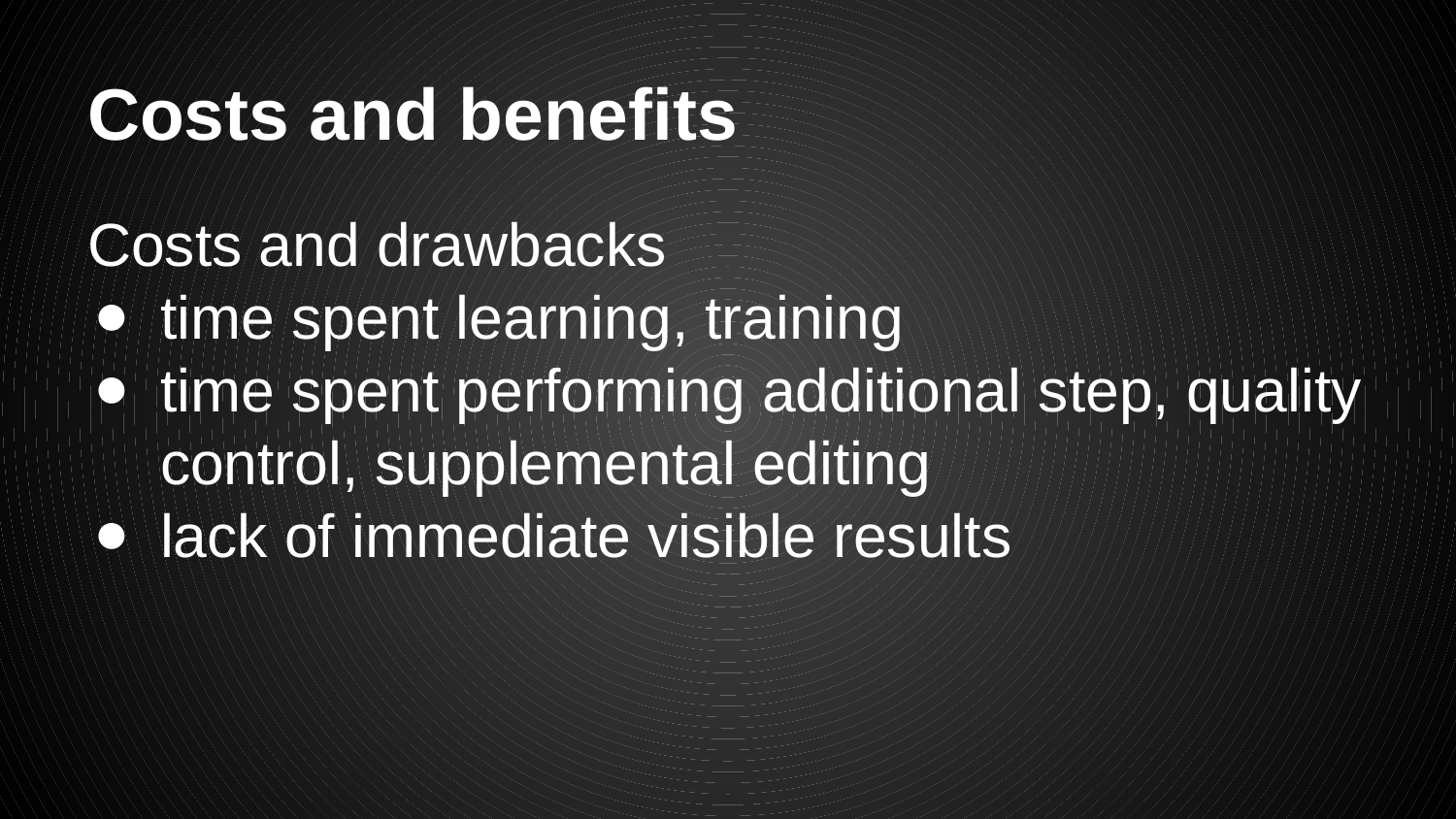

# Costs and benefits
Costs and drawbacks
time spent learning, training
time spent performing additional step, quality control, supplemental editing
lack of immediate visible results